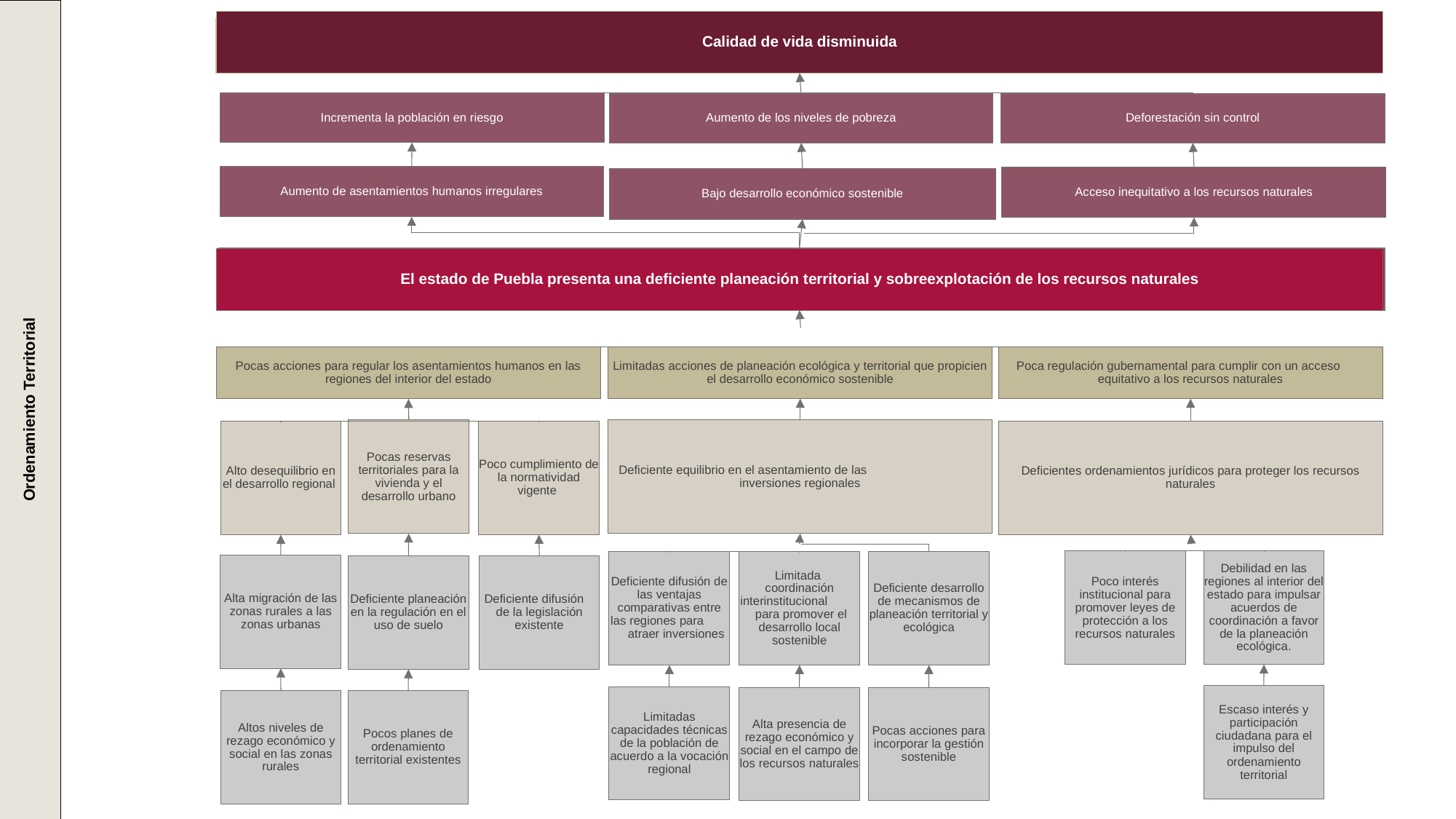

Calidad de vida disminuida

Incrementa la población en riesgo
Aumento de los niveles de pobreza
Deforestación sin control
Aumento de asentamientos humanos irregulares
Acceso inequitativo a los recursos naturales
Bajo desarrollo económico sostenible
El estado de Puebla presenta una deficiente planeación territorial y sobreexplotación de los recursos naturales

Limitadas acciones de planeación ecológica y territorial que propicien el desarrollo económico sostenible
Poca regulación gubernamental para cumplir con un acceso        equitativo a los recursos naturales
Pocas acciones para regular los asentamientos humanos en las regiones del interior del estado
Ordenamiento Territorial
Pocas reservas territoriales para la vivienda y el desarrollo urbano
Deficiente equilibrio en el asentamiento de las                                  inversiones regionales
Alto desequilibrio en el desarrollo regional
Poco cumplimiento de la normatividad vigente
Deficientes ordenamientos jurídicos para proteger los recursos naturales
Poco interés institucional para promover leyes de protección a los recursos naturales
Debilidad en las regiones al interior del estado para impulsar acuerdos de coordinación a favor de la planeación ecológica.
Deficiente desarrollo de mecanismos de planeación territorial y ecológica
Deficiente difusión de las ventajas comparativas entre las regiones para            atraer inversiones
Limitada  coordinación interinstitucional           para promover el desarrollo local sostenible
Alta migración de las zonas rurales a las zonas urbanas
Deficiente planeación en la regulación en el uso de suelo
Deficiente difusión    de la legislación existente
Escaso interés y participación ciudadana para el impulso del ordenamiento territorial
Limitadas capacidades técnicas de la población de acuerdo a la vocación regional
Pocas acciones para incorporar la gestión sostenible
Alta presencia de rezago económico y social en el campo de los recursos naturales
Pocos planes de ordenamiento territorial existentes
Altos niveles de rezago económico y social en las zonas rurales